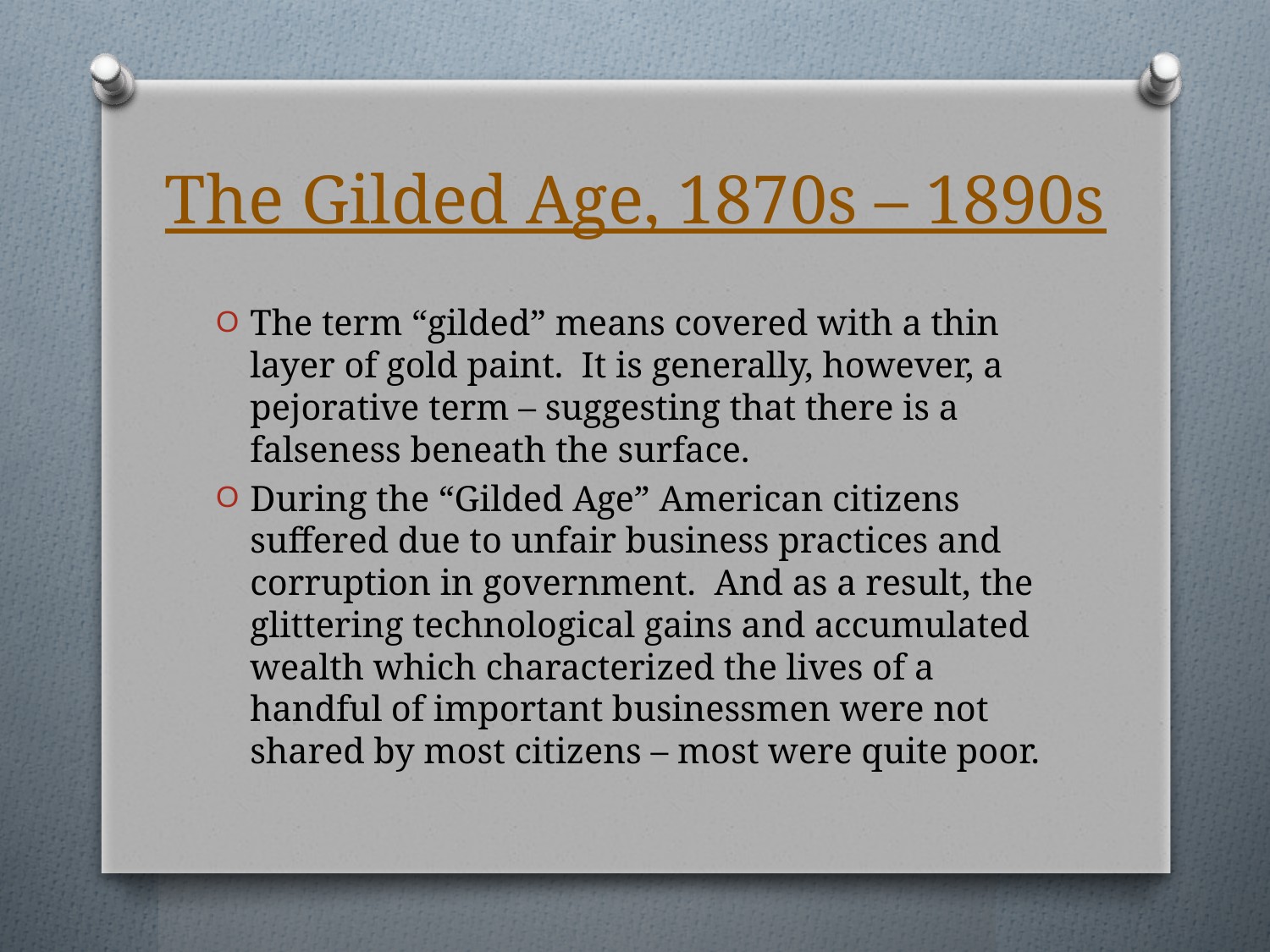

# The Gilded Age, 1870s – 1890s
The term “gilded” means covered with a thin layer of gold paint.  It is generally, however, a pejorative term – suggesting that there is a falseness beneath the surface.
During the “Gilded Age” American citizens suffered due to unfair business practices and corruption in government.  And as a result, the glittering technological gains and accumulated wealth which characterized the lives of a handful of important businessmen were not shared by most citizens – most were quite poor.